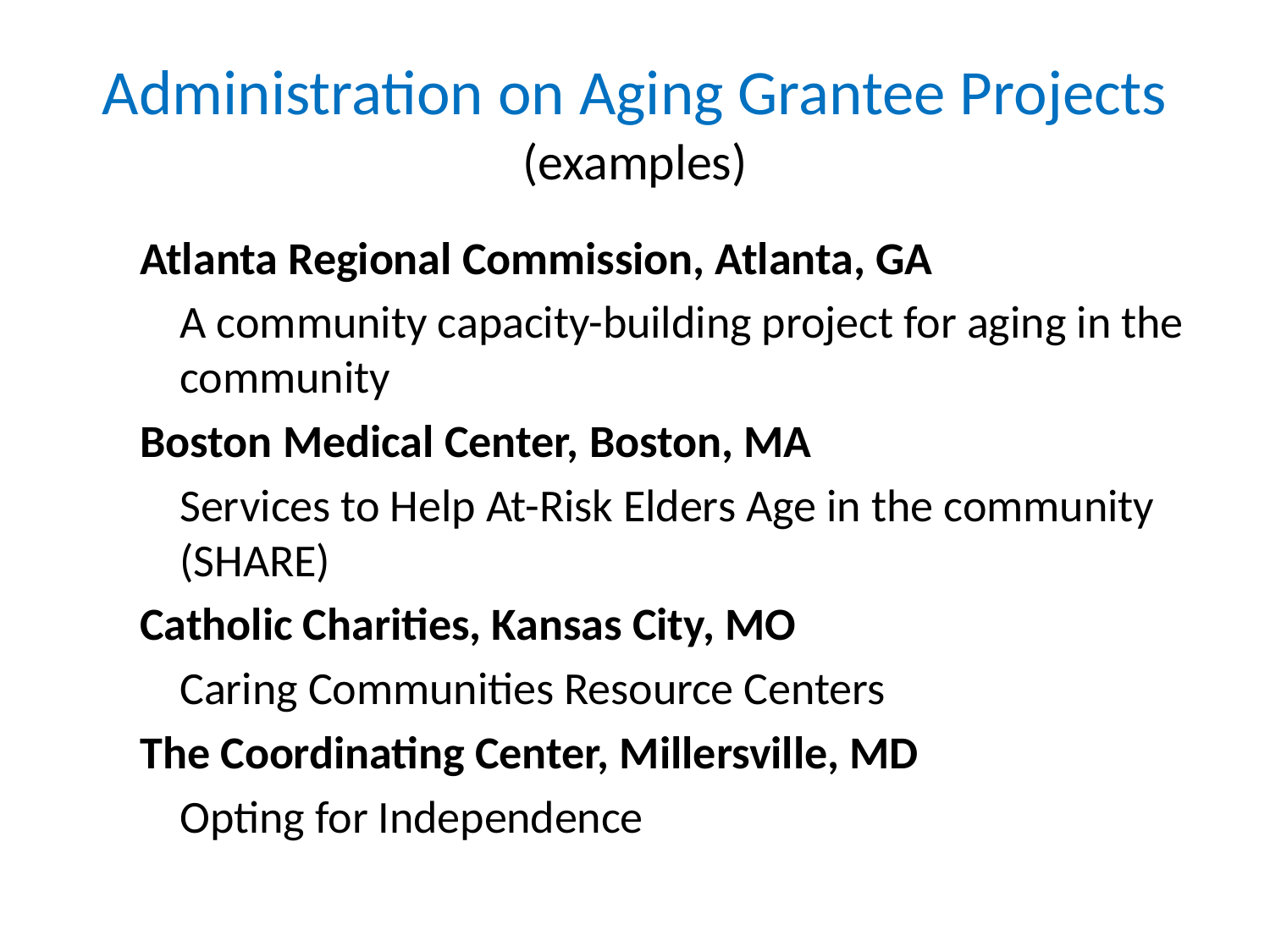

# Administration on Aging Grantee Projects (examples)
Atlanta Regional Commission, Atlanta, GA
	A community capacity-building project for aging in the community
Boston Medical Center, Boston, MA
	Services to Help At-Risk Elders Age in the community (SHARE)
Catholic Charities, Kansas City, MO
	Caring Communities Resource Centers
The Coordinating Center, Millersville, MD
	Opting for Independence